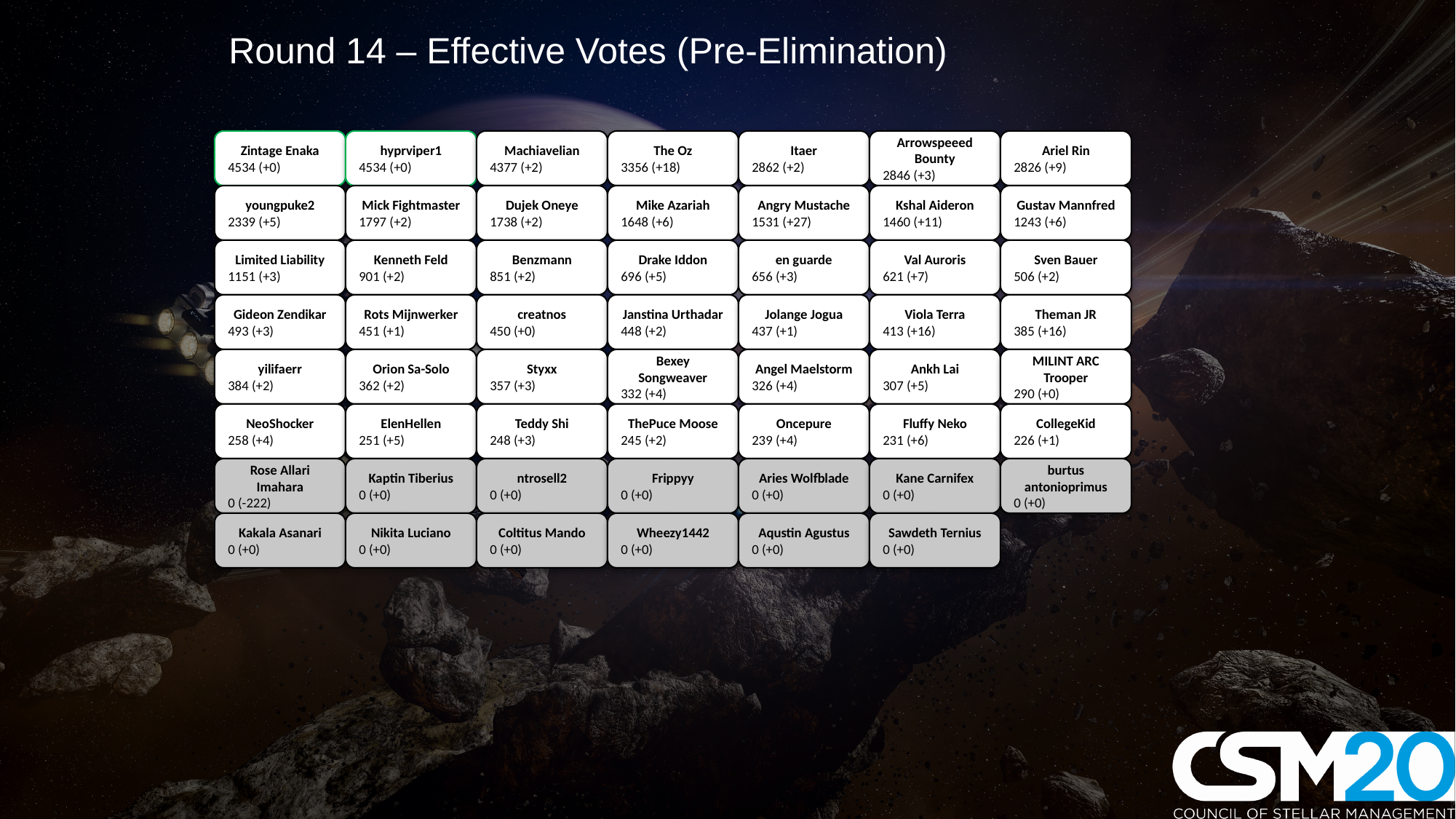

Round 14 – Effective Votes (Pre-Elimination)
Zintage Enaka
4534 (+0)
hyprviper1
4534 (+0)
Machiavelian
4377 (+2)
The Oz
3356 (+18)
Itaer
2862 (+2)
Arrowspeeed Bounty
2846 (+3)
Ariel Rin
2826 (+9)
youngpuke2
2339 (+5)
Mick Fightmaster
1797 (+2)
Dujek Oneye
1738 (+2)
Mike Azariah
1648 (+6)
Angry Mustache
1531 (+27)
Kshal Aideron
1460 (+11)
Gustav Mannfred
1243 (+6)
Limited Liability
1151 (+3)
Kenneth Feld
901 (+2)
Benzmann
851 (+2)
Drake Iddon
696 (+5)
en guarde
656 (+3)
Val Auroris
621 (+7)
Sven Bauer
506 (+2)
Gideon Zendikar
493 (+3)
Rots Mijnwerker
451 (+1)
creatnos
450 (+0)
Janstina Urthadar
448 (+2)
Jolange Jogua
437 (+1)
Viola Terra
413 (+16)
Theman JR
385 (+16)

yilifaerr
384 (+2)
Orion Sa-Solo
362 (+2)
Styxx
357 (+3)
Bexey Songweaver
332 (+4)
Angel Maelstorm
326 (+4)
Ankh Lai
307 (+5)
MILINT ARC Trooper
290 (+0)
NeoShocker
258 (+4)
ElenHellen
251 (+5)
Teddy Shi
248 (+3)
ThePuce Moose
245 (+2)
Oncepure
239 (+4)
Fluffy Neko
231 (+6)
CollegeKid
226 (+1)
Rose Allari Imahara
0 (-222)
Kaptin Tiberius
0 (+0)
ntrosell2
0 (+0)
Frippyy
0 (+0)
Aries Wolfblade
0 (+0)
Kane Carnifex
0 (+0)
burtus antonioprimus
0 (+0)
Kakala Asanari
0 (+0)
Nikita Luciano
0 (+0)
Coltitus Mando
0 (+0)
Wheezy1442
0 (+0)
Aqustin Agustus
0 (+0)
Sawdeth Ternius
0 (+0)
#